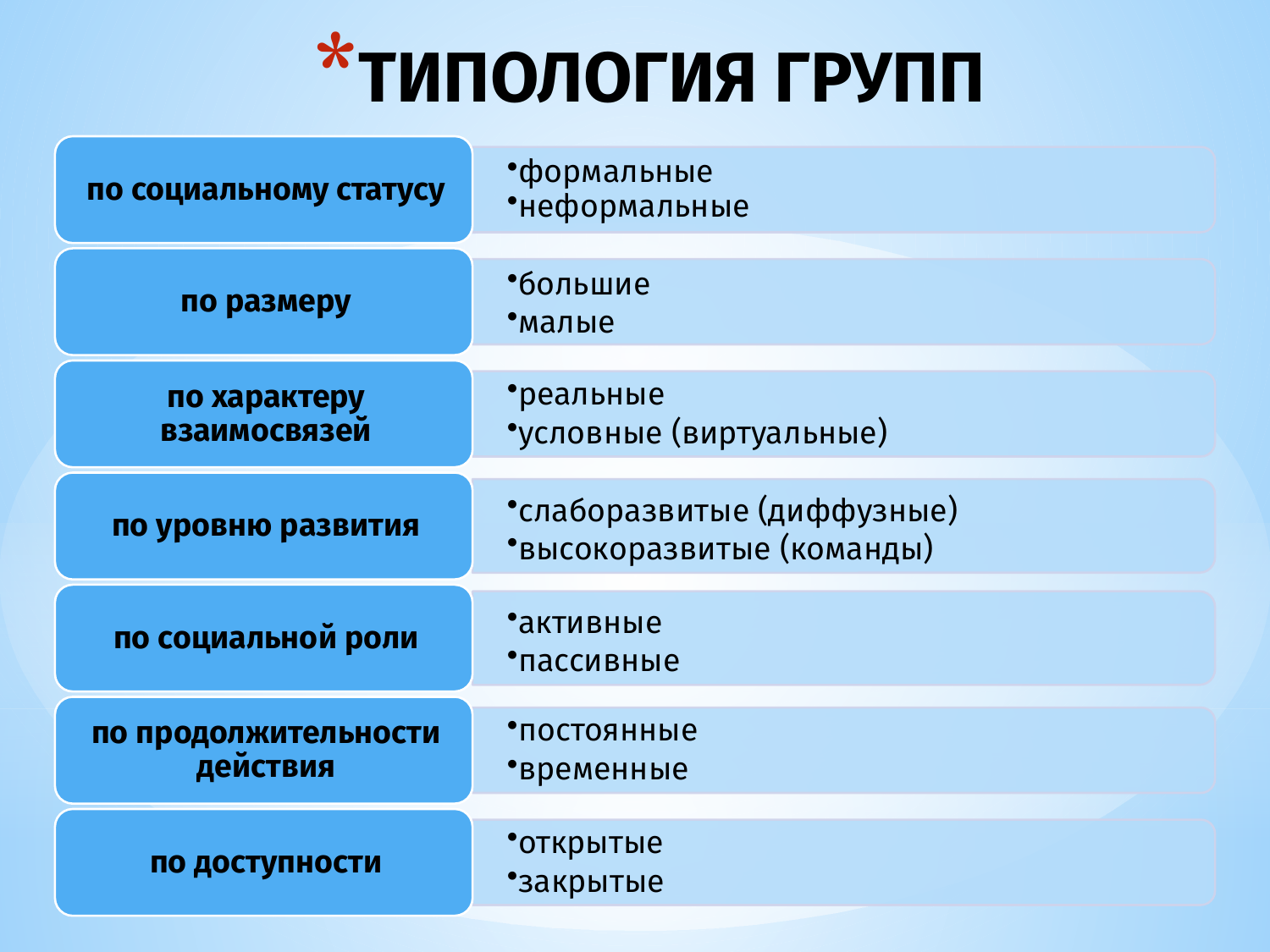

# ТИПОЛОГИЯ ГРУПП
формальные
неформальные
по социальному статусу
большие
малые
по размеру
реальные
условные (виртуальные)
по характеру взаимосвязей

слаборазвитые (диффузные)
высокоразвитые (команды)

по уровню развития

активные
пассивные

по социальной роли
постоянные
временные
по продолжительности действия
открытые
закрытые
по доступности